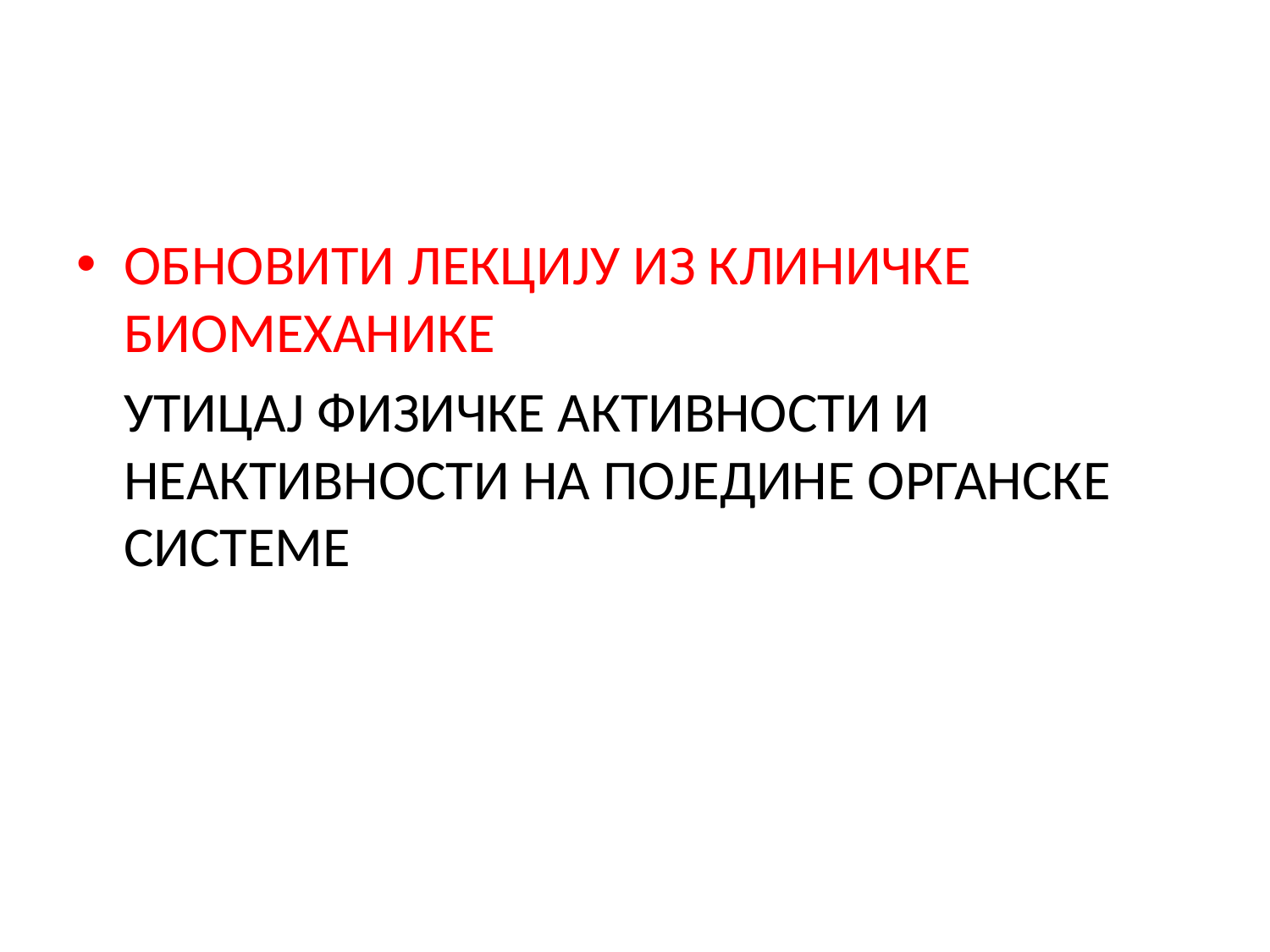

ОБНОВИТИ ЛЕКЦИЈУ ИЗ КЛИНИЧКЕ БИОМЕХАНИКЕ
	УТИЦАЈ ФИЗИЧКЕ АКТИВНОСТИ И НЕАКТИВНОСТИ НА ПОЈЕДИНЕ ОРГАНСКЕ СИСТЕМЕ